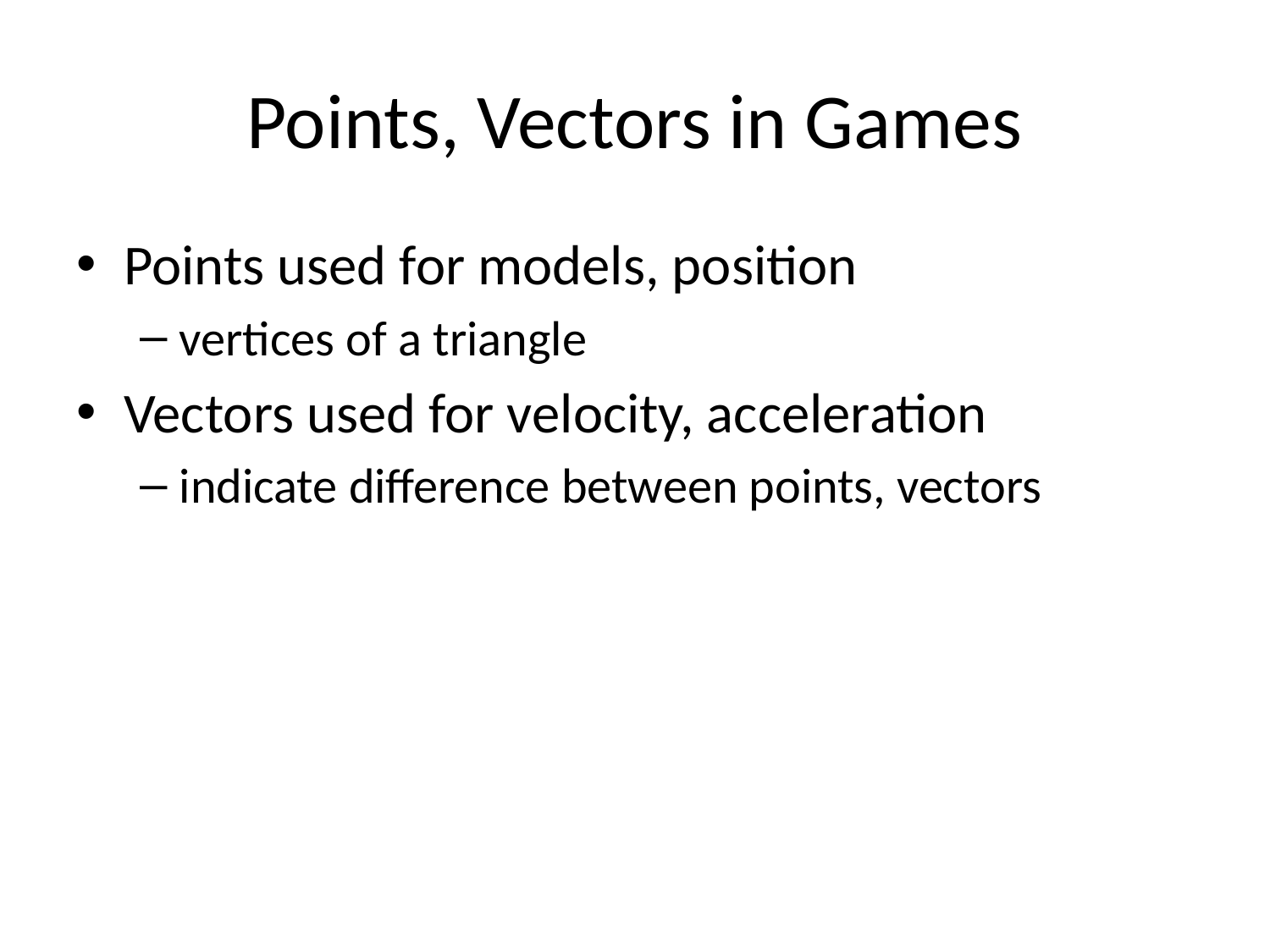

# Points, Vectors in Games
Points used for models, position
vertices of a triangle
Vectors used for velocity, acceleration
indicate difference between points, vectors